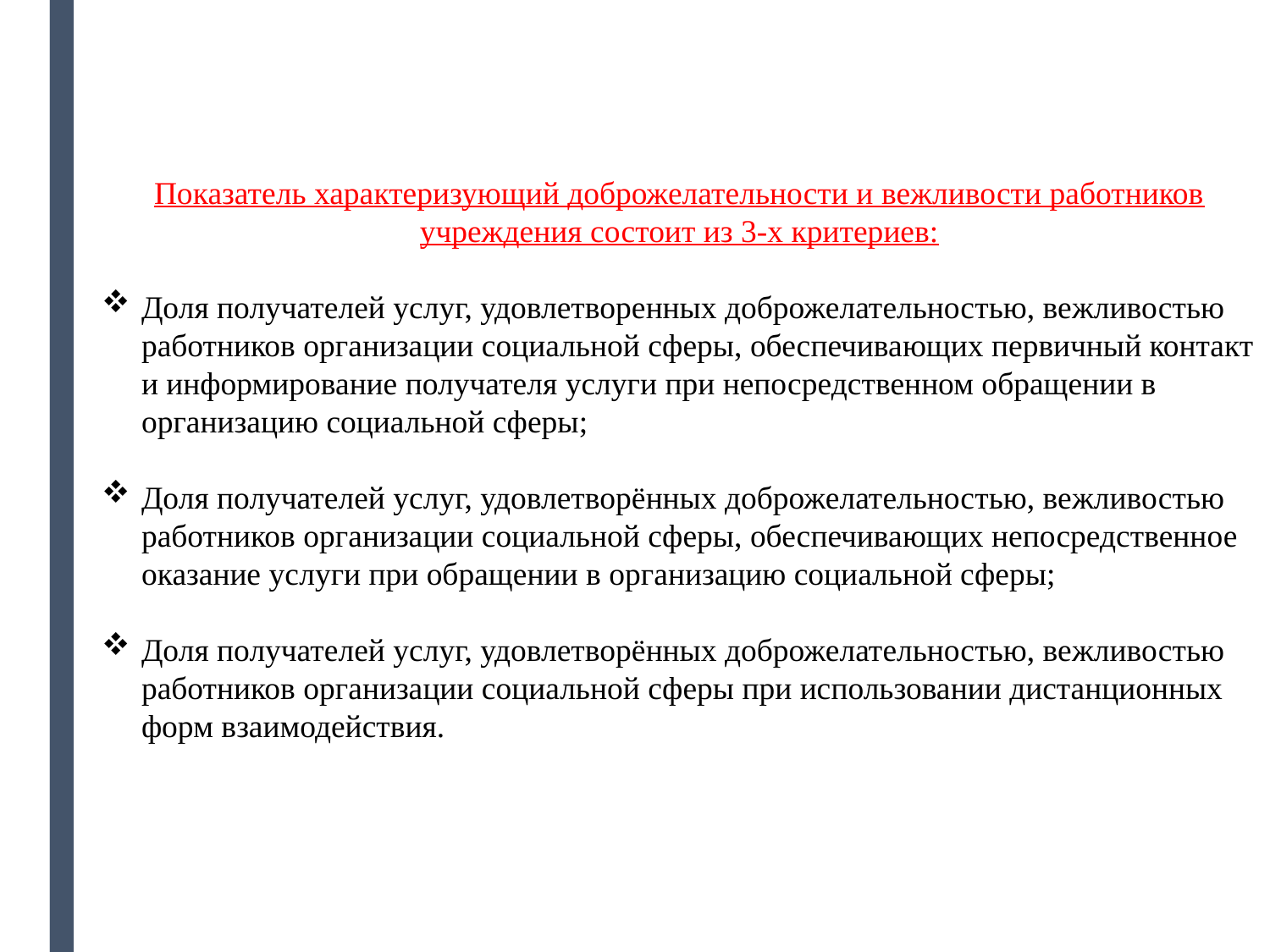

Показатель характеризующий доброжелательности и вежливости работников учреждения состоит из 3-х критериев:

Доля получателей услуг, удовлетворенных доброжелательностью, вежливостью работников организации социальной сферы, обеспечивающих первичный контакт и информирование получателя услуги при непосредственном обращении в организацию социальной сферы;

Доля получателей услуг, удовлетворённых доброжелательностью, вежливостью работников организации социальной сферы, обеспечивающих непосредственное оказание услуги при обращении в организацию социальной сферы;

Доля получателей услуг, удовлетворённых доброжелательностью, вежливостью работников организации социальной сферы при использовании дистанционных форм взаимодействия.